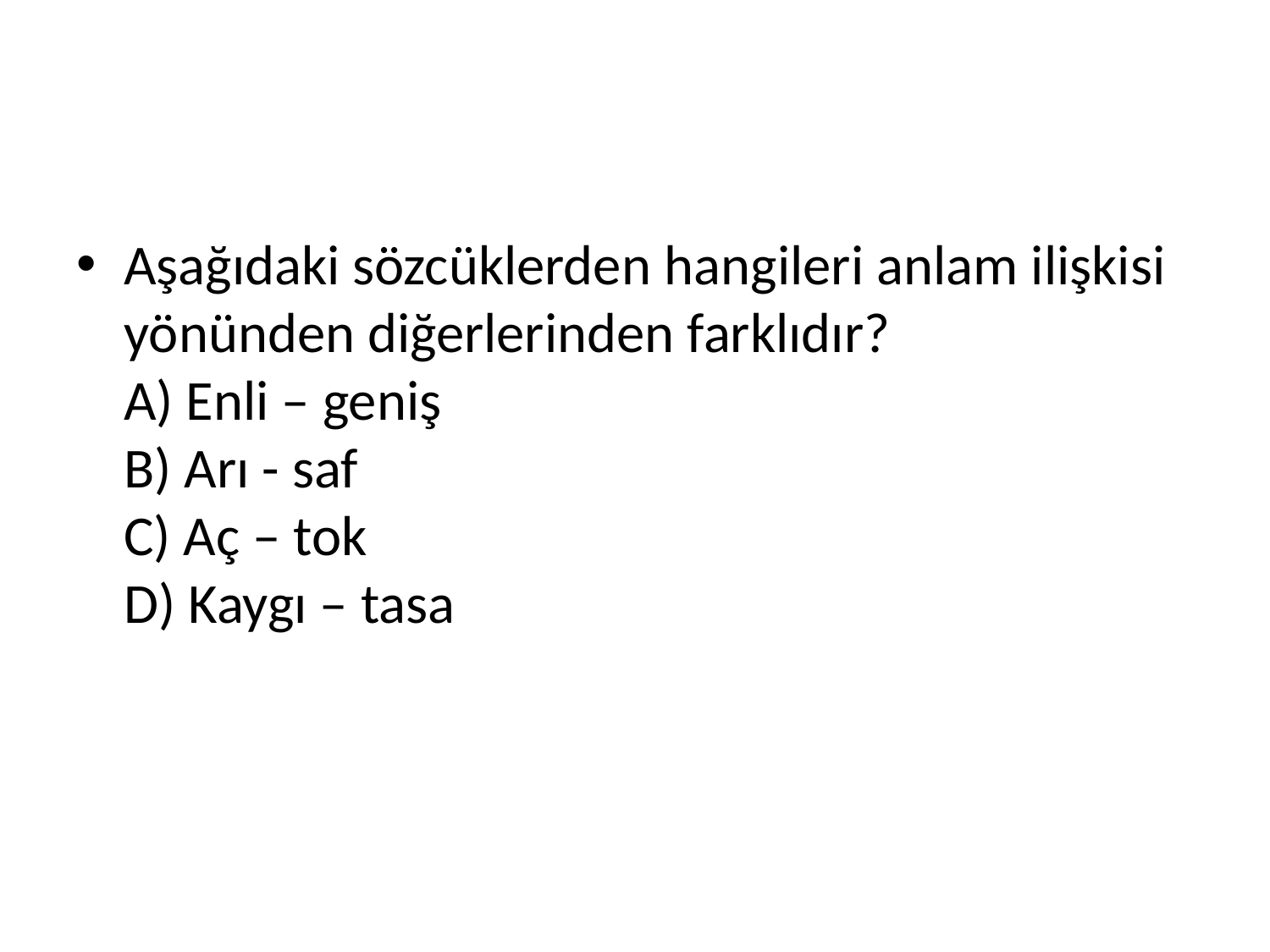

#
Aşağıdaki sözcüklerden hangileri anlam ilişkisi yönünden diğerlerinden farklıdır? 
A) Enli – geniş 
B) Arı - saf 
C) Aç – tok 
D) Kaygı – tasa